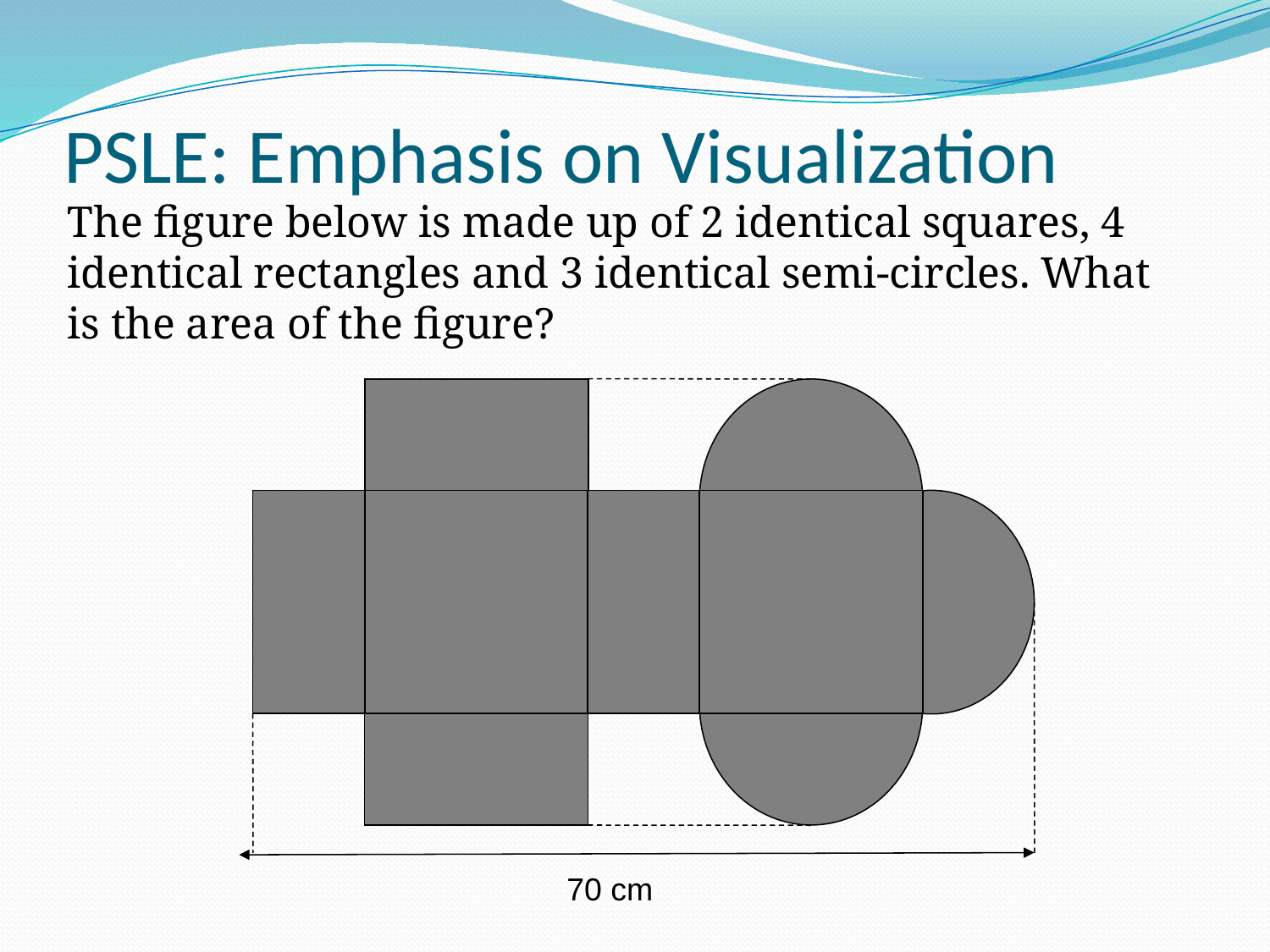

# PSLE: Emphasis on Visualization
The figure below is made up of 2 identical squares, 4 identical rectangles and 3 identical semi-circles. What is the area of the figure?

70 cm